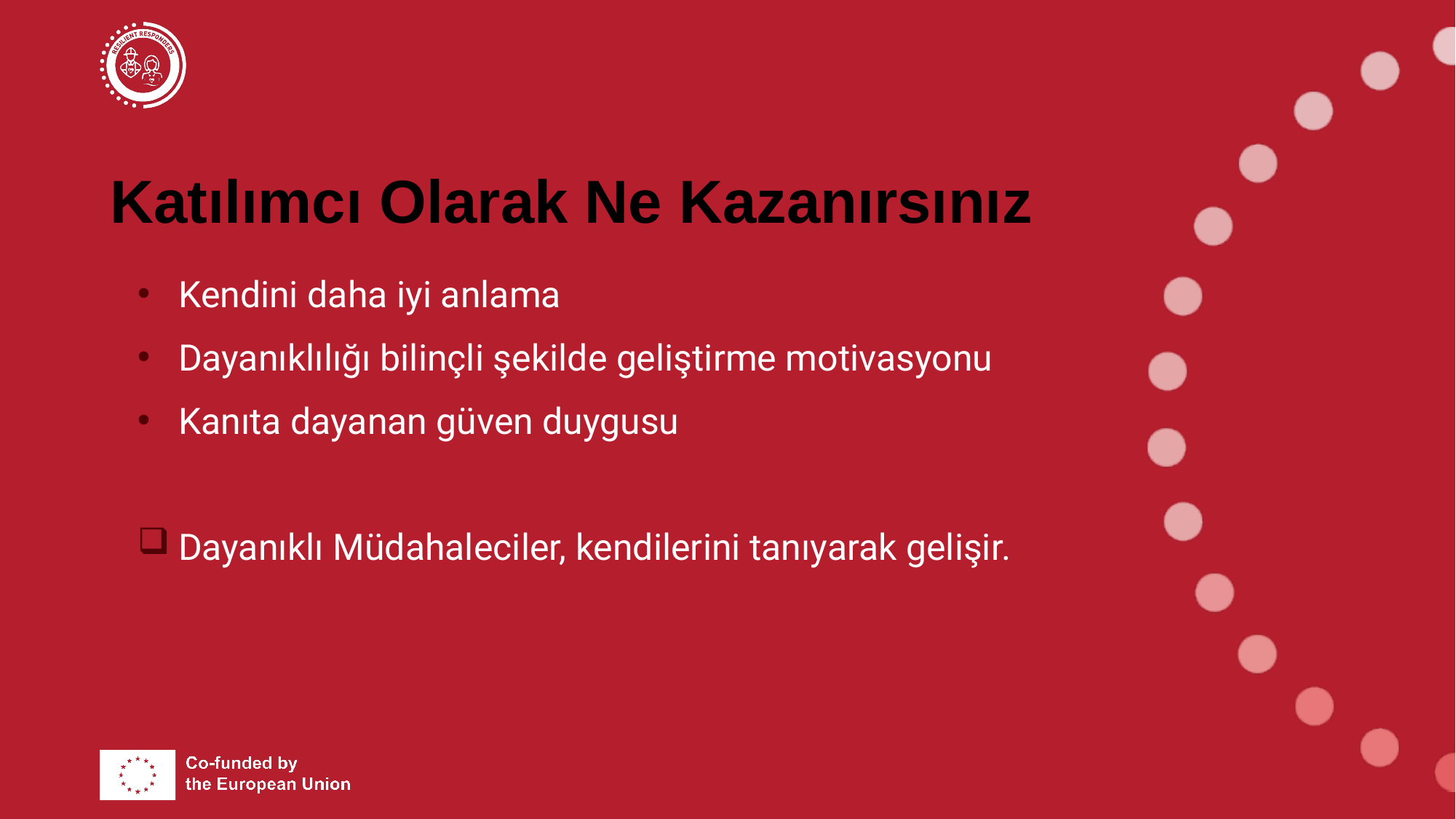

# Katılımcı Olarak Ne Kazanırsınız
Kendini daha iyi anlama
Dayanıklılığı bilinçli şekilde geliştirme motivasyonu
Kanıta dayanan güven duygusu

Dayanıklı Müdahaleciler, kendilerini tanıyarak gelişir.